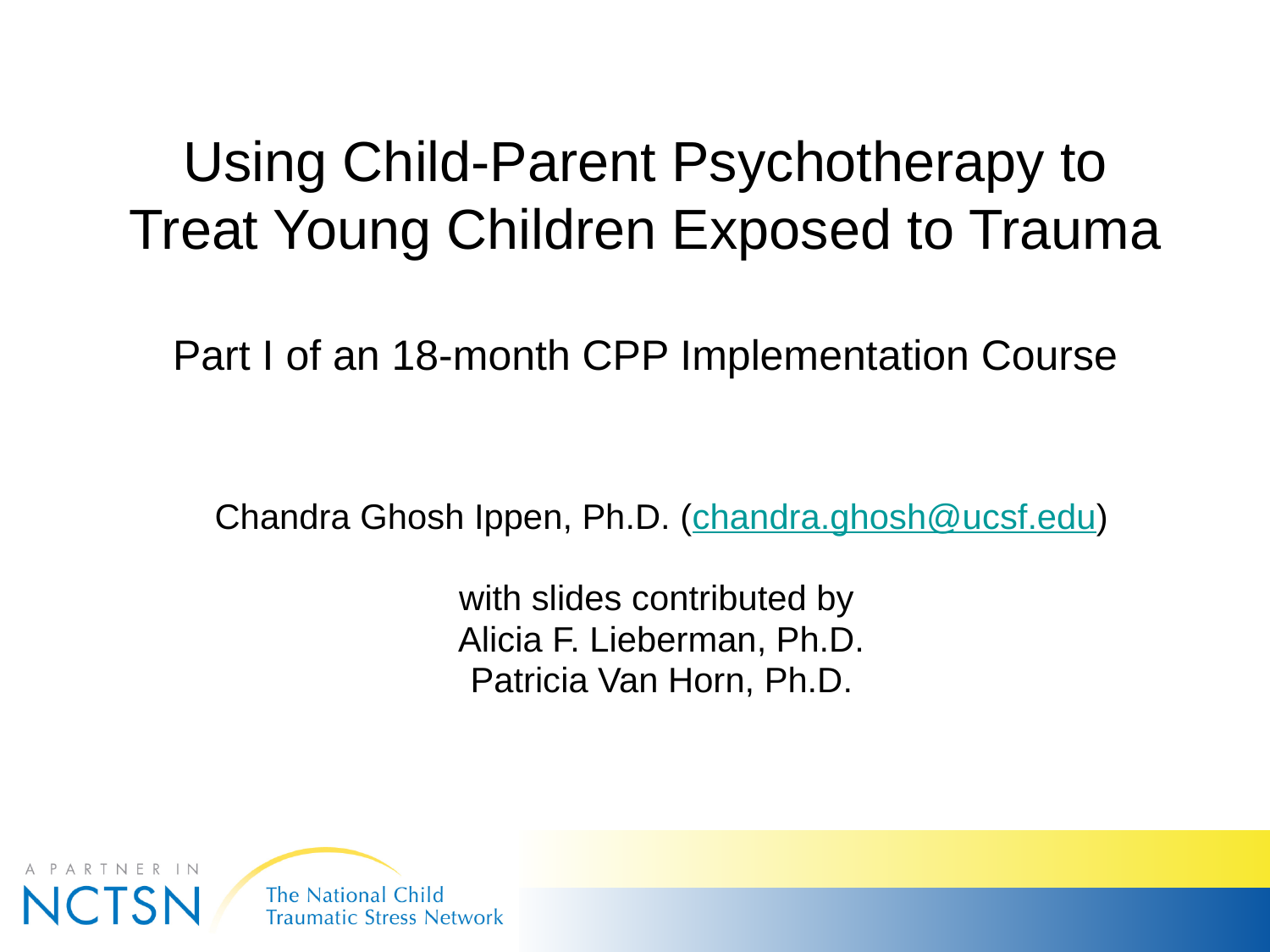

Using Child-Parent Psychotherapy to Treat Young Children Exposed to Trauma
Part I of an 18-month CPP Implementation Course

Chandra Ghosh Ippen, Ph.D. (chandra.ghosh@ucsf.edu)

with slides contributed by
Alicia F. Lieberman, Ph.D.
Patricia Van Horn, Ph.D.